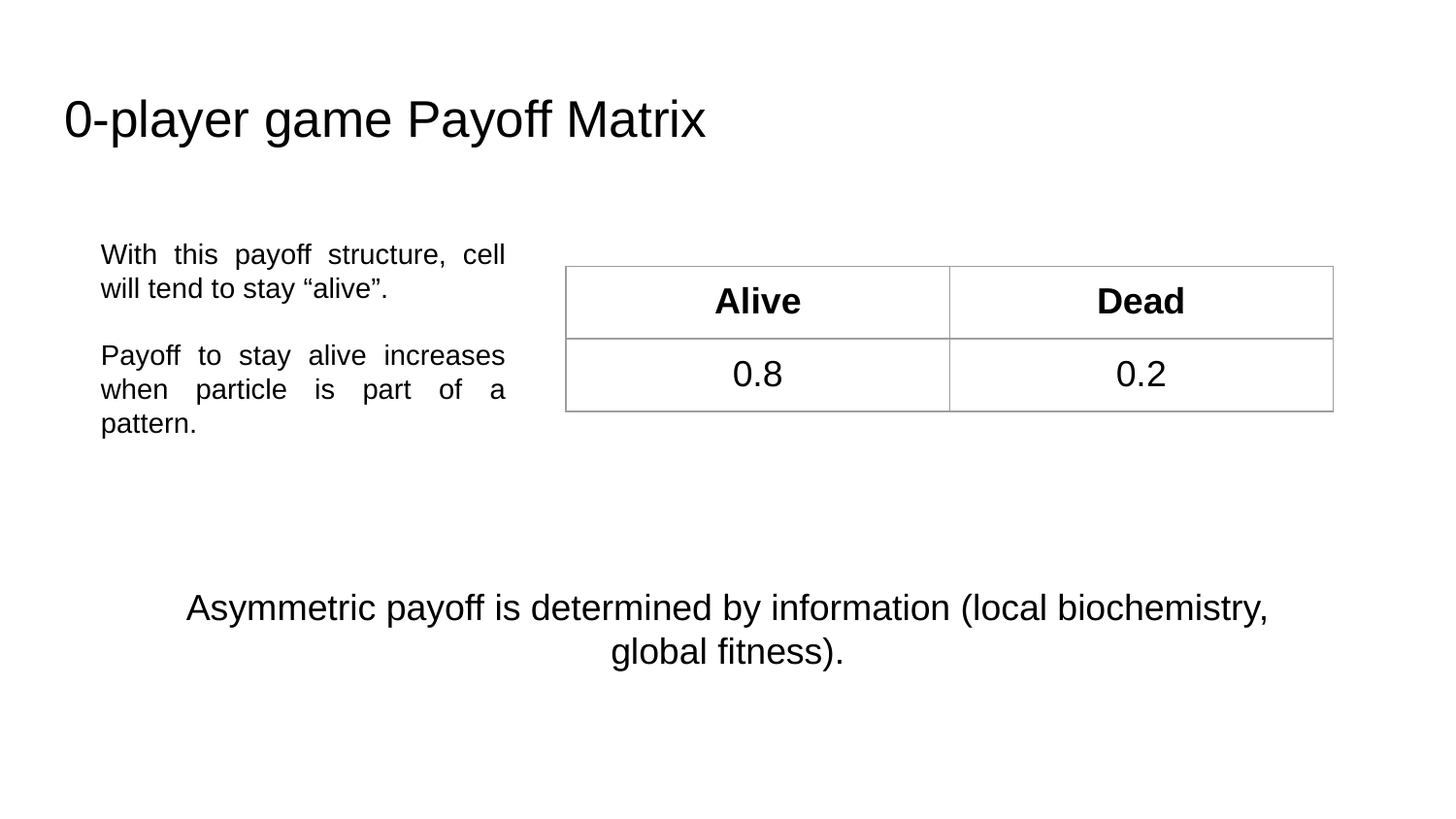

# 0-player game Payoff Matrix
With this payoff structure, cell will tend to stay “alive”.

Payoff to stay alive increases when particle is part of a pattern.
| Alive | Dead |
| --- | --- |
| 0.8 | 0.2 |
Asymmetric payoff is determined by information (local biochemistry, global fitness).